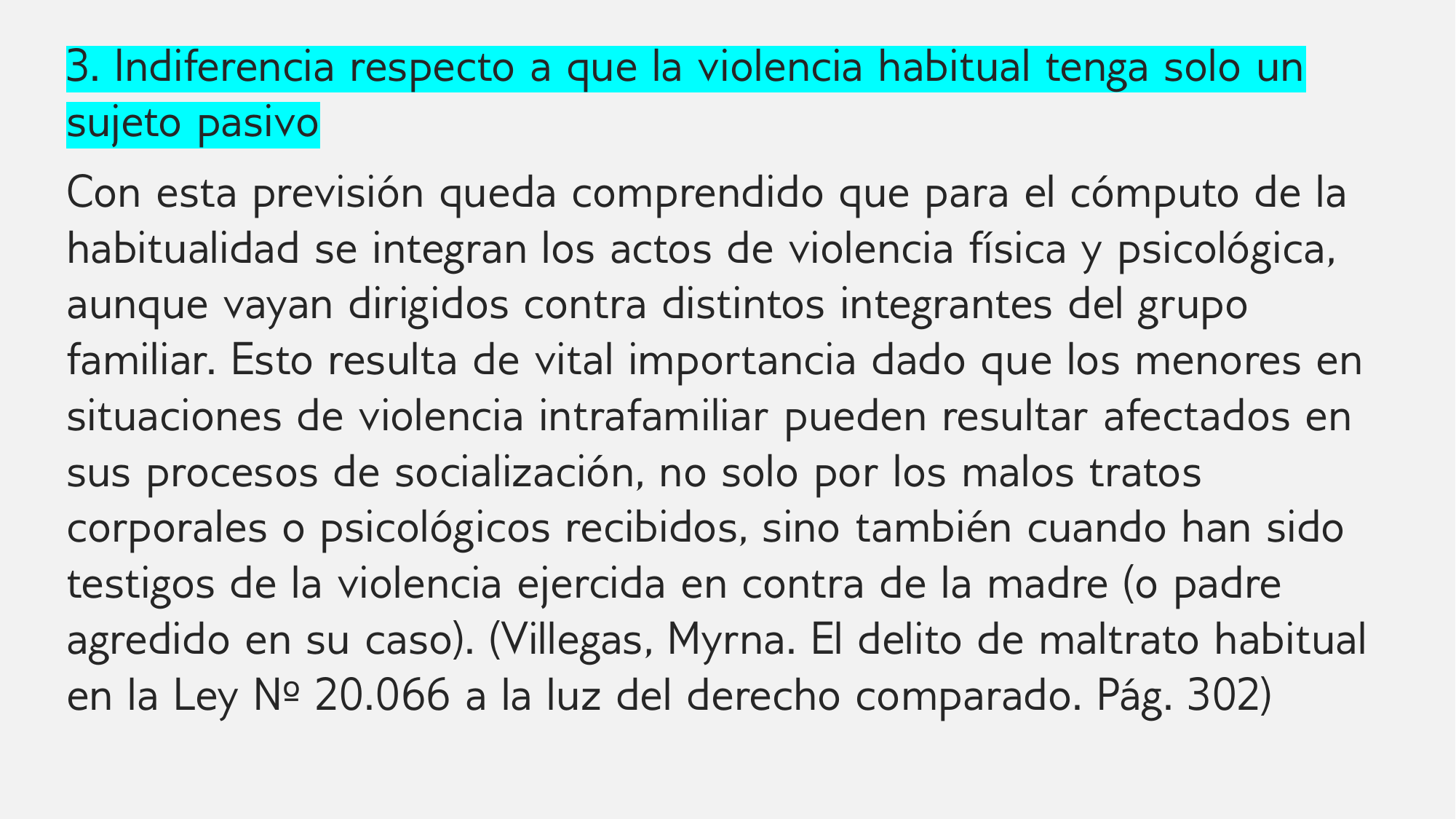

3. Indiferencia respecto a que la violencia habitual tenga solo un sujeto pasivo
Con esta previsión queda comprendido que para el cómputo de la habitualidad se integran los actos de violencia física y psicológica, aunque vayan dirigidos contra distintos integrantes del grupo familiar. Esto resulta de vital importancia dado que los menores en situaciones de violencia intrafamiliar pueden resultar afectados en sus procesos de socialización, no solo por los malos tratos corporales o psicológicos recibidos, sino también cuando han sido testigos de la violencia ejercida en contra de la madre (o padre agredido en su caso). (Villegas, Myrna. El delito de maltrato habitual en la Ley Nº 20.066 a la luz del derecho comparado. Pág. 302)